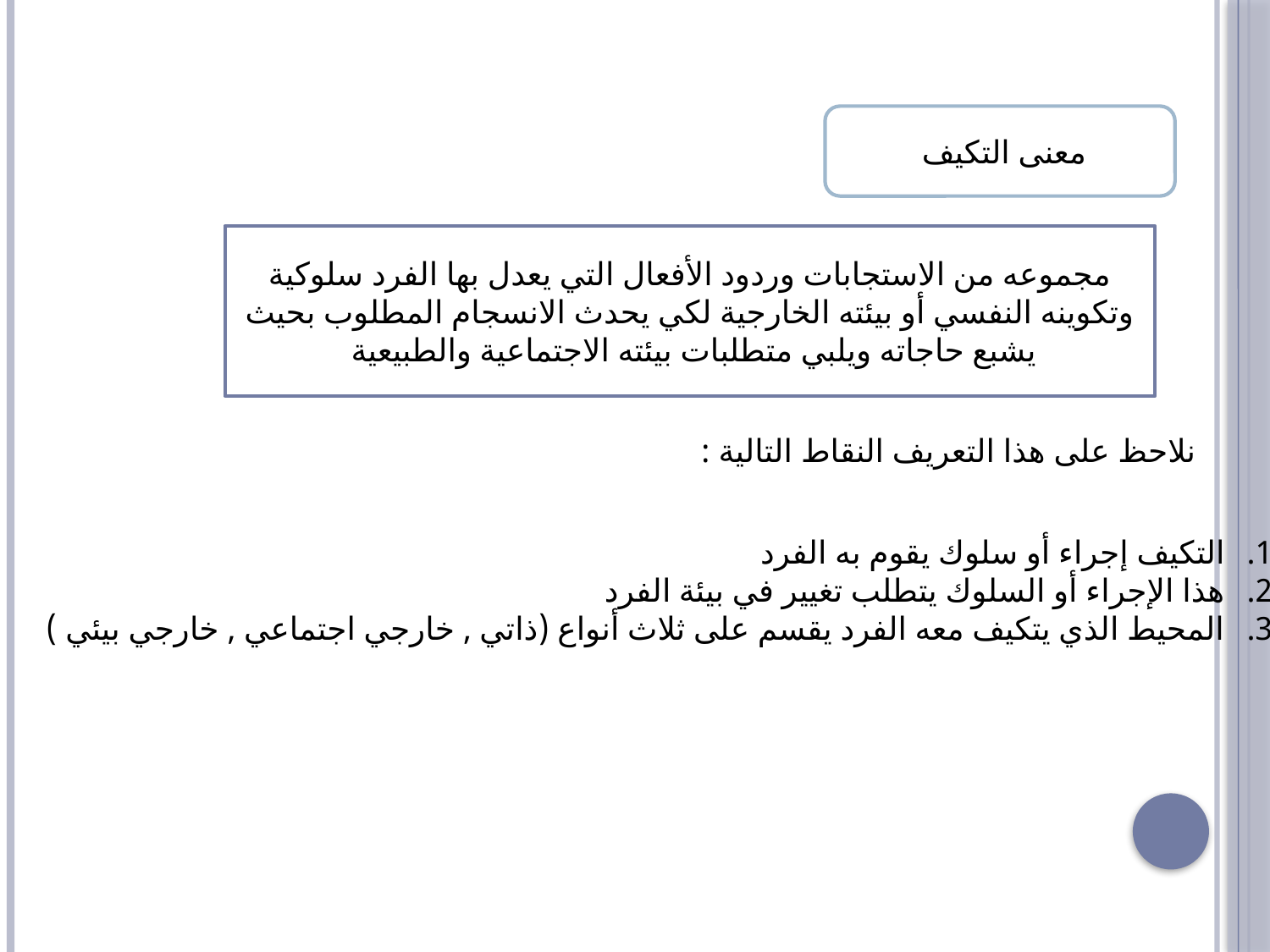

معنى التكيف
مجموعه من الاستجابات وردود الأفعال التي يعدل بها الفرد سلوكية وتكوينه النفسي أو بيئته الخارجية لكي يحدث الانسجام المطلوب بحيث يشبع حاجاته ويلبي متطلبات بيئته الاجتماعية والطبيعية
نلاحظ على هذا التعريف النقاط التالية :
التكيف إجراء أو سلوك يقوم به الفرد
هذا الإجراء أو السلوك يتطلب تغيير في بيئة الفرد
المحيط الذي يتكيف معه الفرد يقسم على ثلاث أنواع (ذاتي , خارجي اجتماعي , خارجي بيئي )